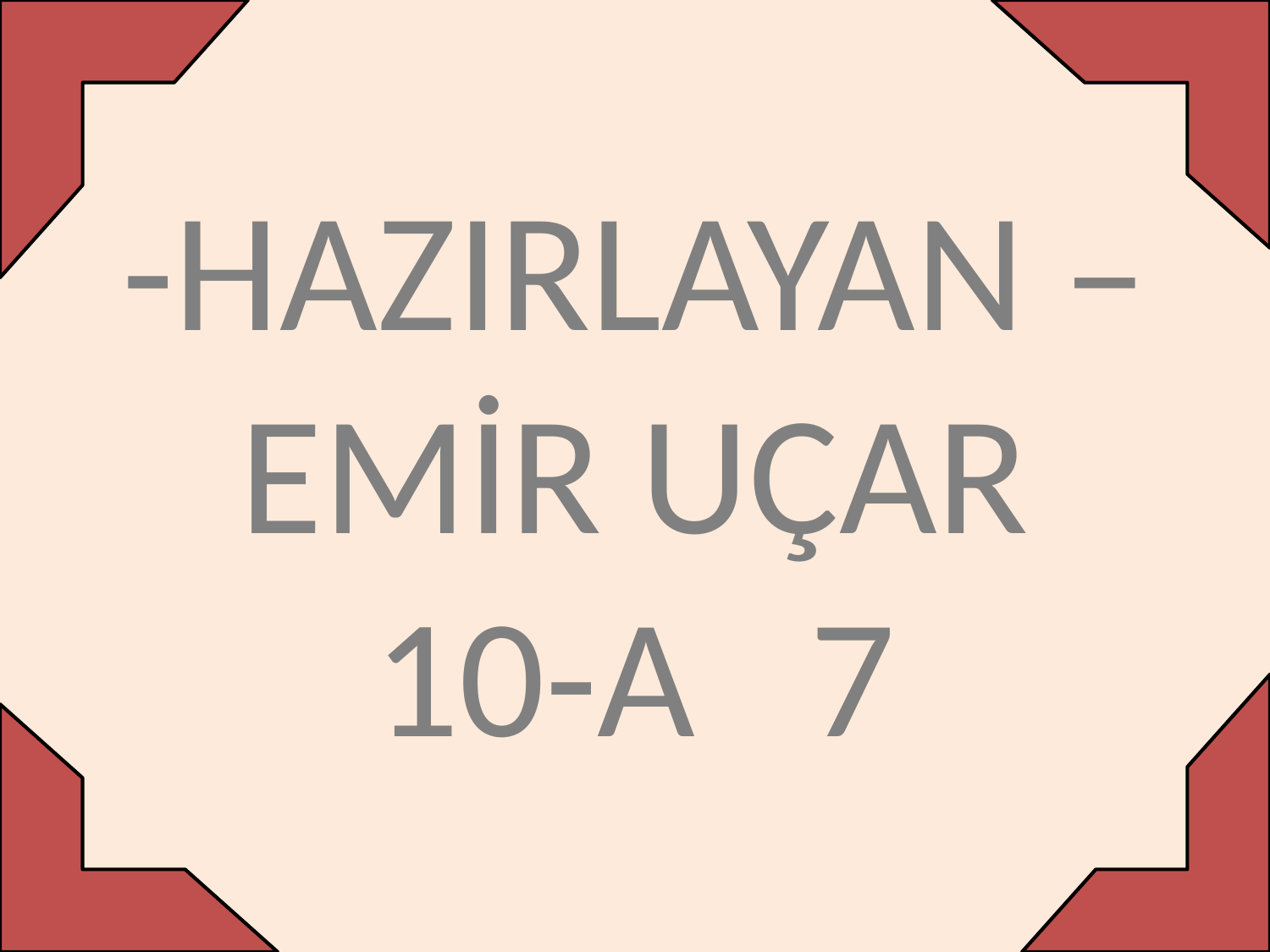

# -HAZIRLAYAN –
EMİR UÇAR
10-A   7